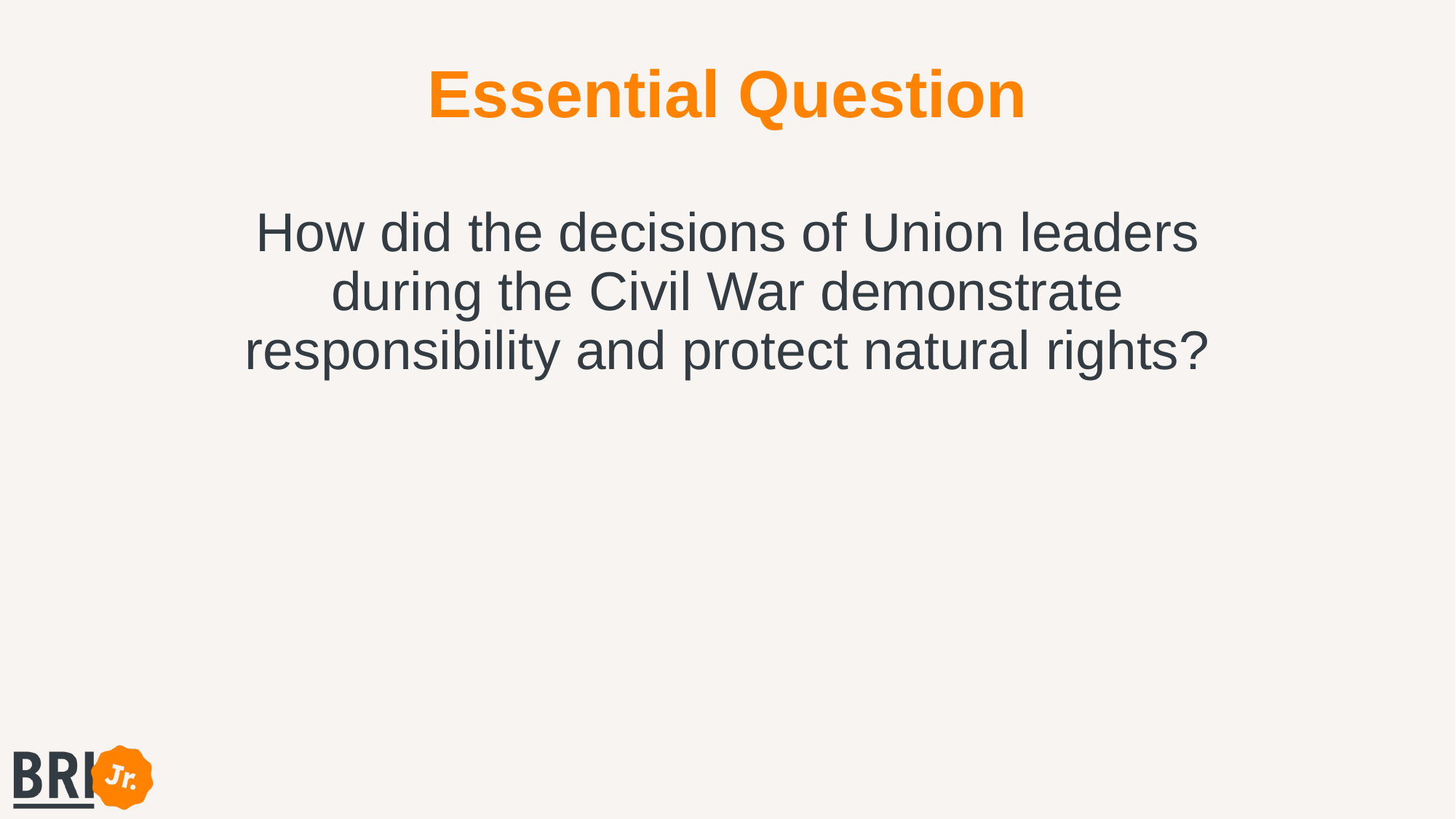

# Essential Question
How did the decisions of Union leaders during the Civil War demonstrate responsibility and protect natural rights?